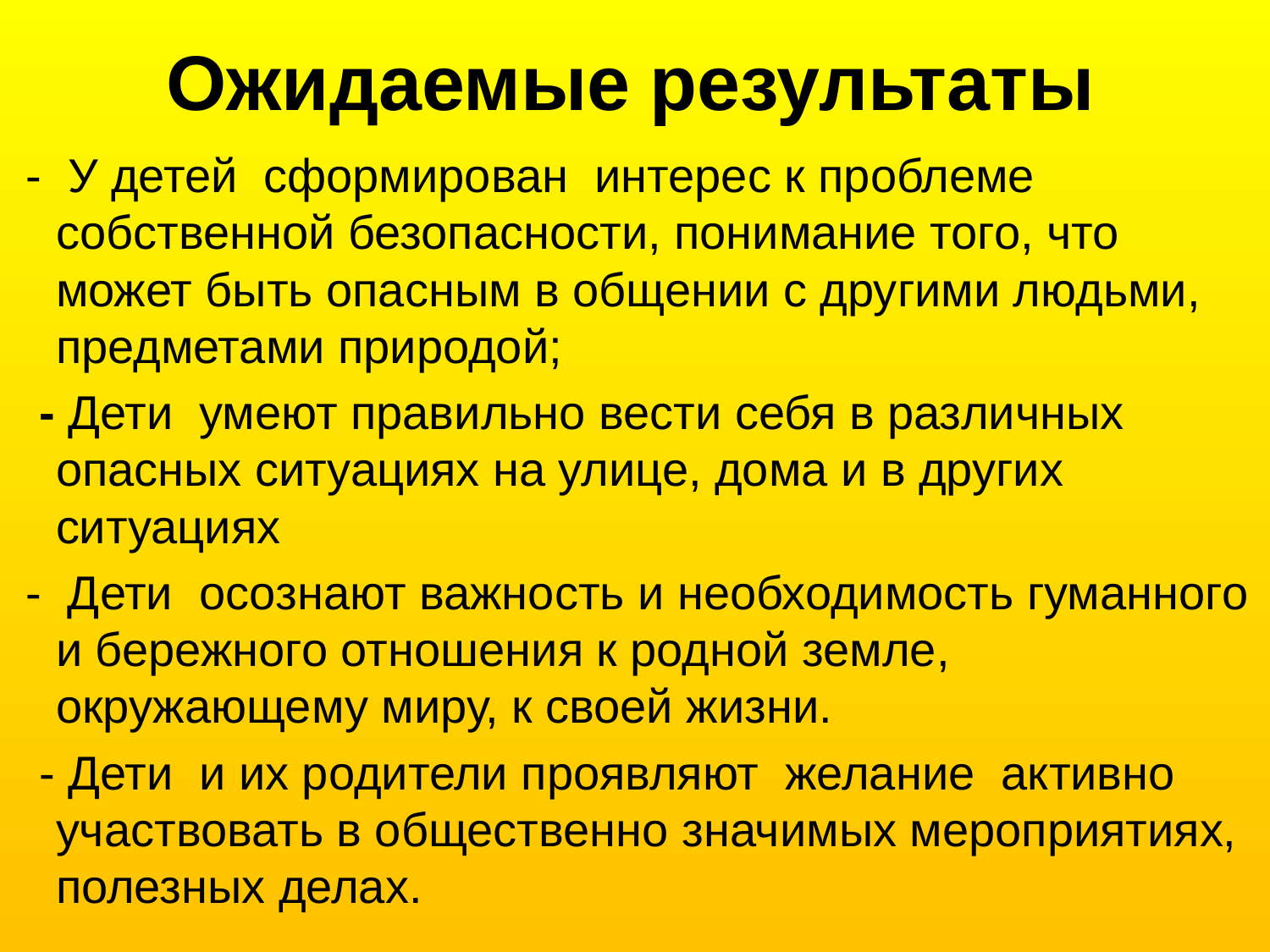

# Ожидаемые результаты
 -  У детей  сформирован  интерес к проблеме собственной безопасности, понимание того, что может быть опасным в общении с другими людьми, предметами природой;
  - Дети  умеют правильно вести себя в различных опасных ситуациях на улице, дома и в других ситуациях
 -  Дети  осознают важность и необходимость гуманного и бережного отношения к родной земле, окружающему миру, к своей жизни.
  - Дети  и их родители проявляют  желание  активно участвовать в общественно значимых мероприятиях, полезных делах.